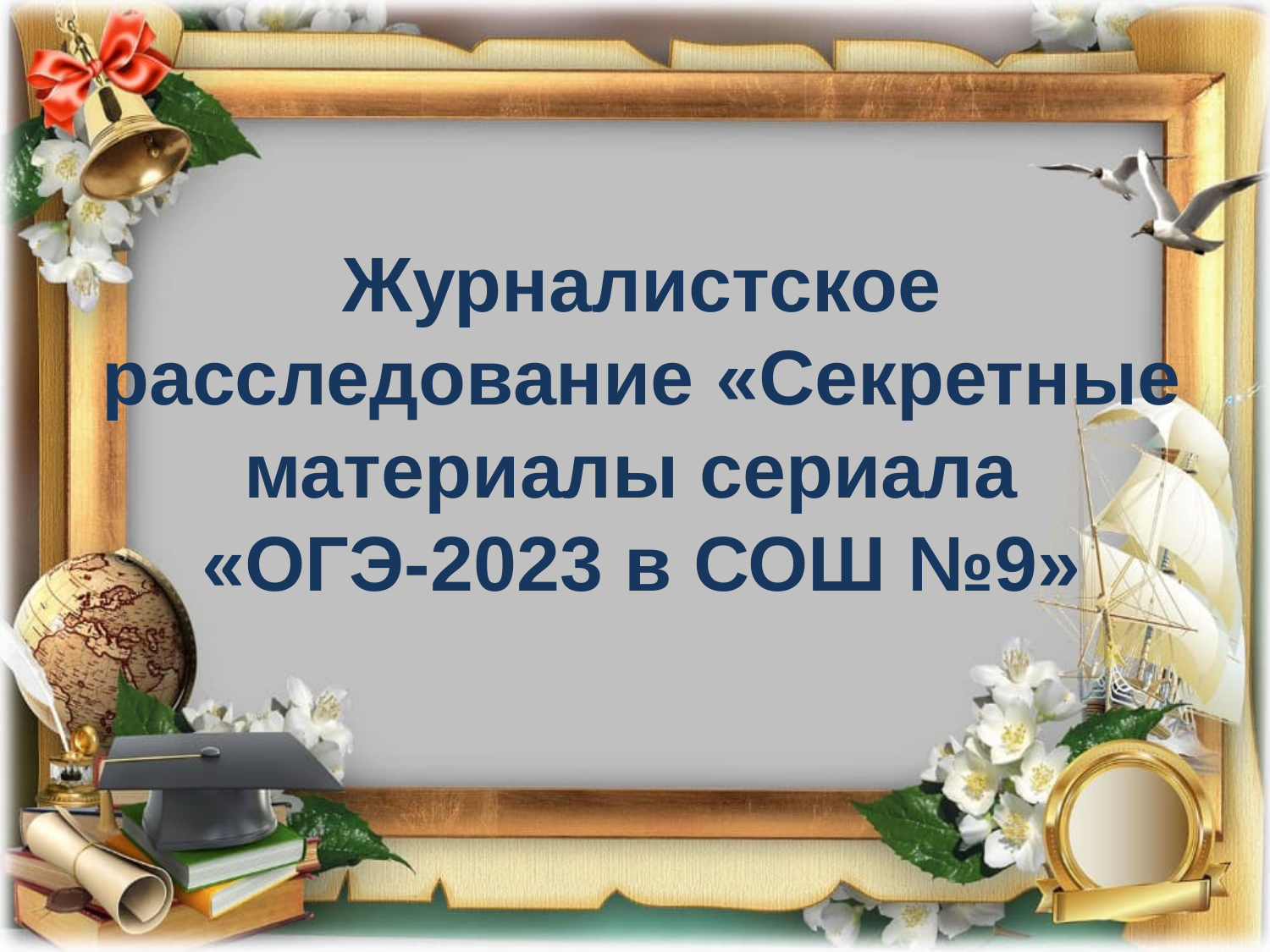

# Журналистское расследование «Секретные материалы сериала «ОГЭ-2023 в СОШ №9»